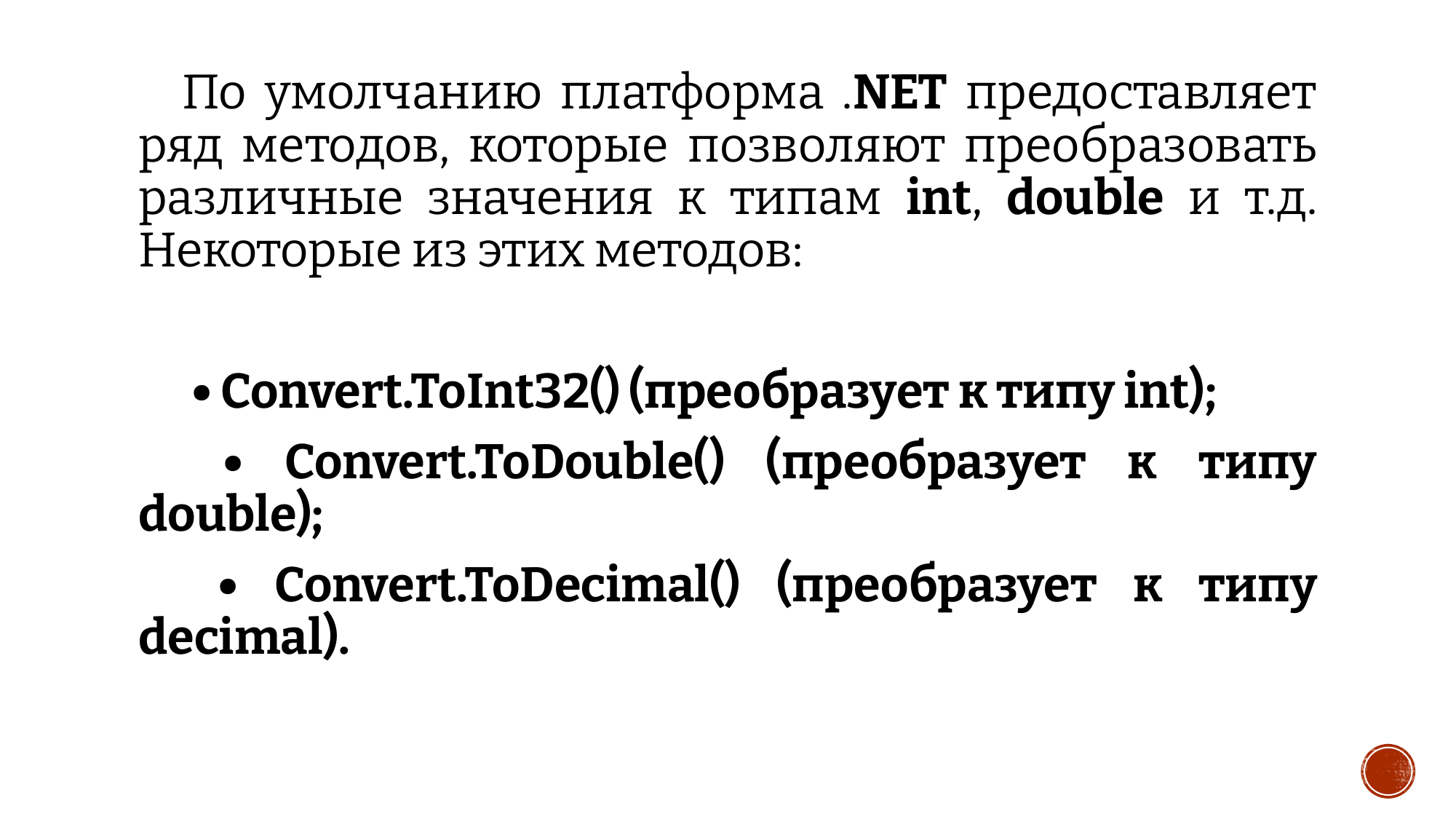

По умолчанию платформа .NET предоставляет ряд методов, которые позволяют преобразовать различные значения к типам int, double и т.д. Некоторые из этих методов:

 • Convert.ToInt32() (преобразует к типу int);
 • Convert.ToDouble() (преобразует к типу double);
 • Convert.ToDecimal() (преобразует к типу decimal).